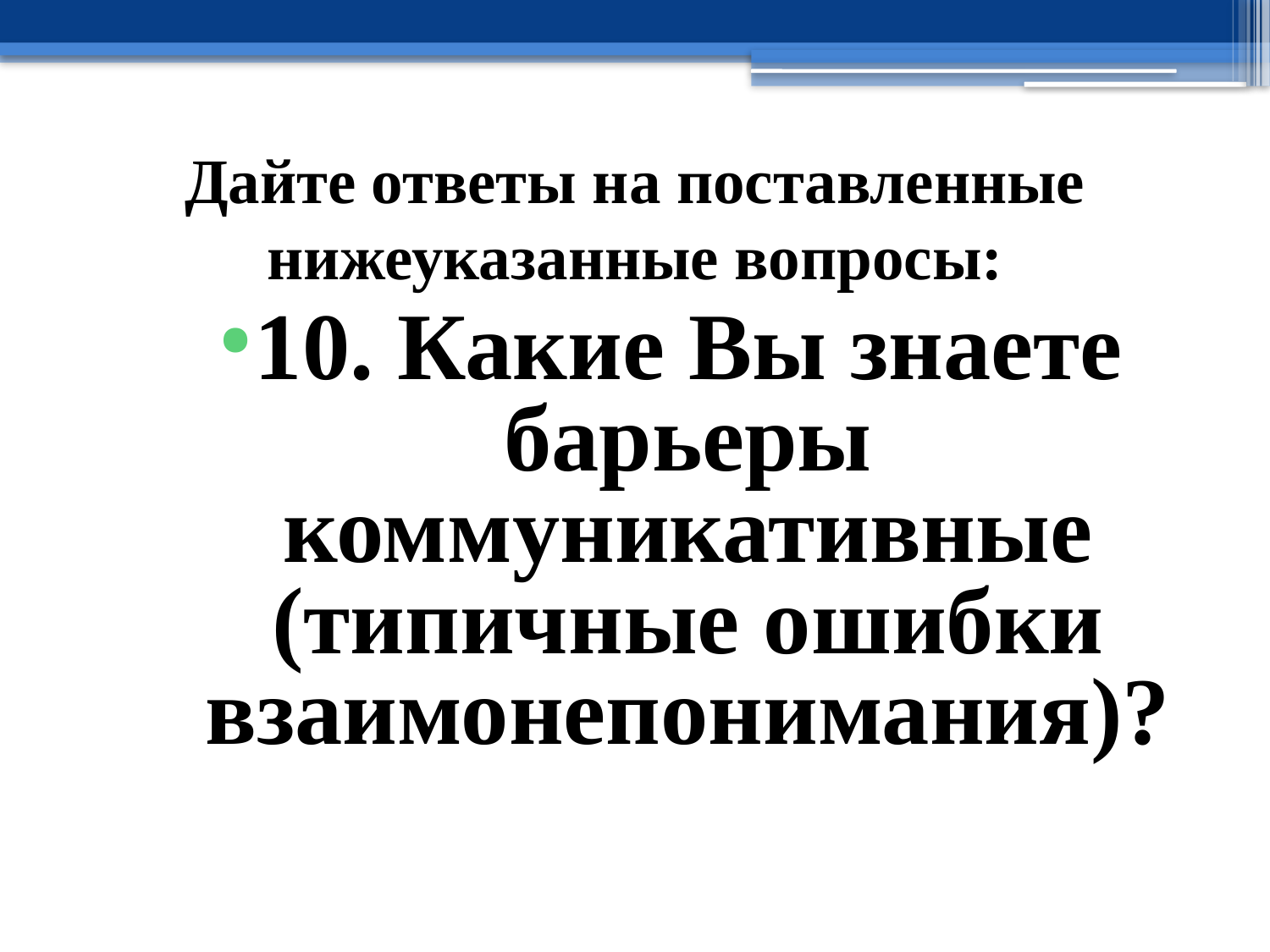

# Дайте ответы на поставленные нижеуказанные вопросы:
10. Какие Вы знаете барьеры коммуникативные (типичные ошибки взаимонепонимания)?